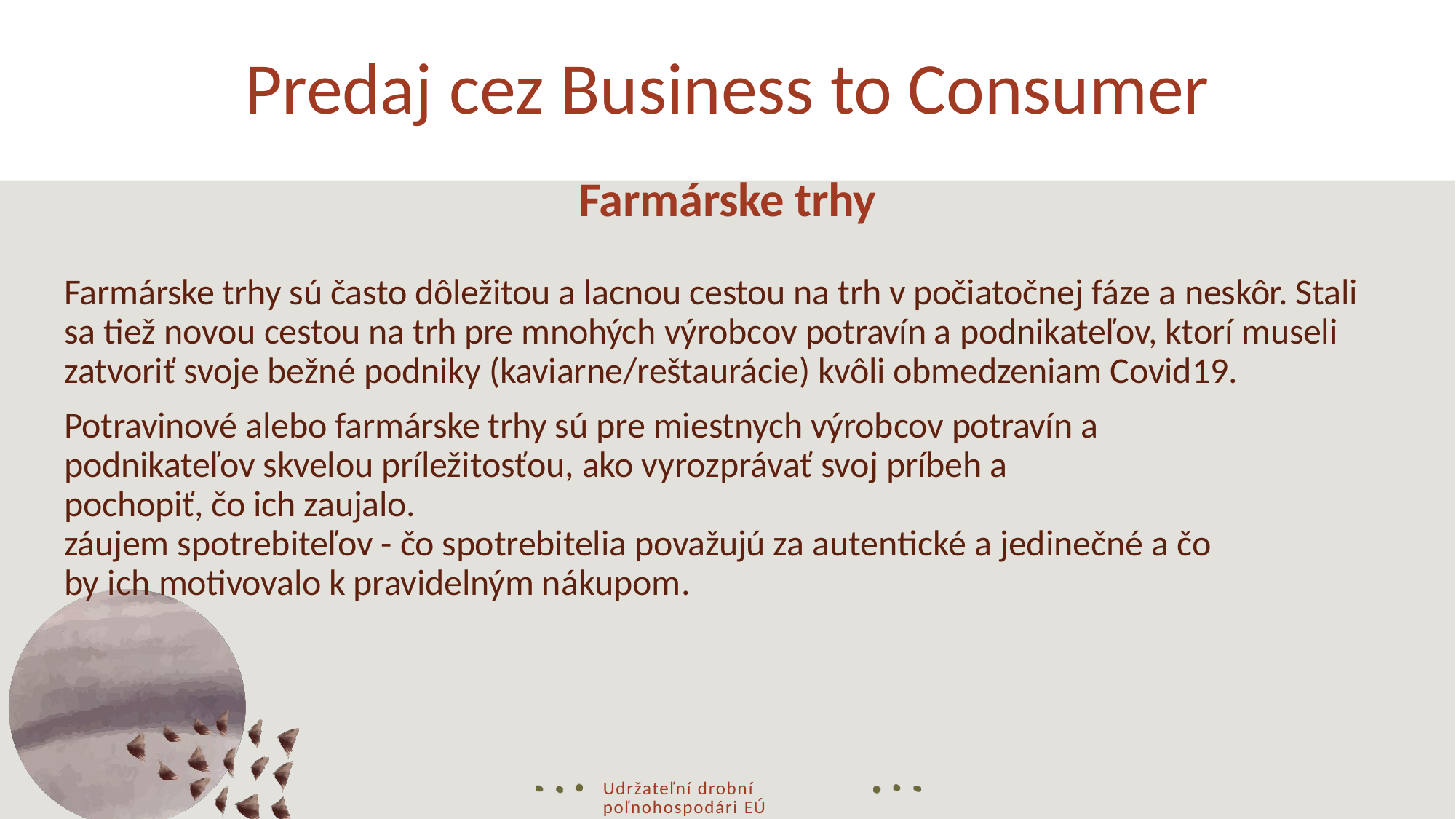

# Predaj cez Business to Consumer

Farmárske trhy

Farmárske trhy sú často dôležitou a lacnou cestou na trh v počiatočnej fáze a neskôr. Stali sa tiež novou cestou na trh pre mnohých výrobcov potravín a podnikateľov, ktorí museli zatvoriť svoje bežné podniky (kaviarne/reštaurácie) kvôli obmedzeniam Covid19.
Potravinové alebo farmárske trhy sú pre miestnych výrobcov potravín a podnikateľov skvelou príležitosťou, ako vyrozprávať svoj príbeh a pochopiť, čo ich zaujalo.
záujem spotrebiteľov - čo spotrebitelia považujú za autentické a jedinečné a čo by ich motivovalo k pravidelným nákupom.
Udržateľní drobní poľnohospodári EÚ